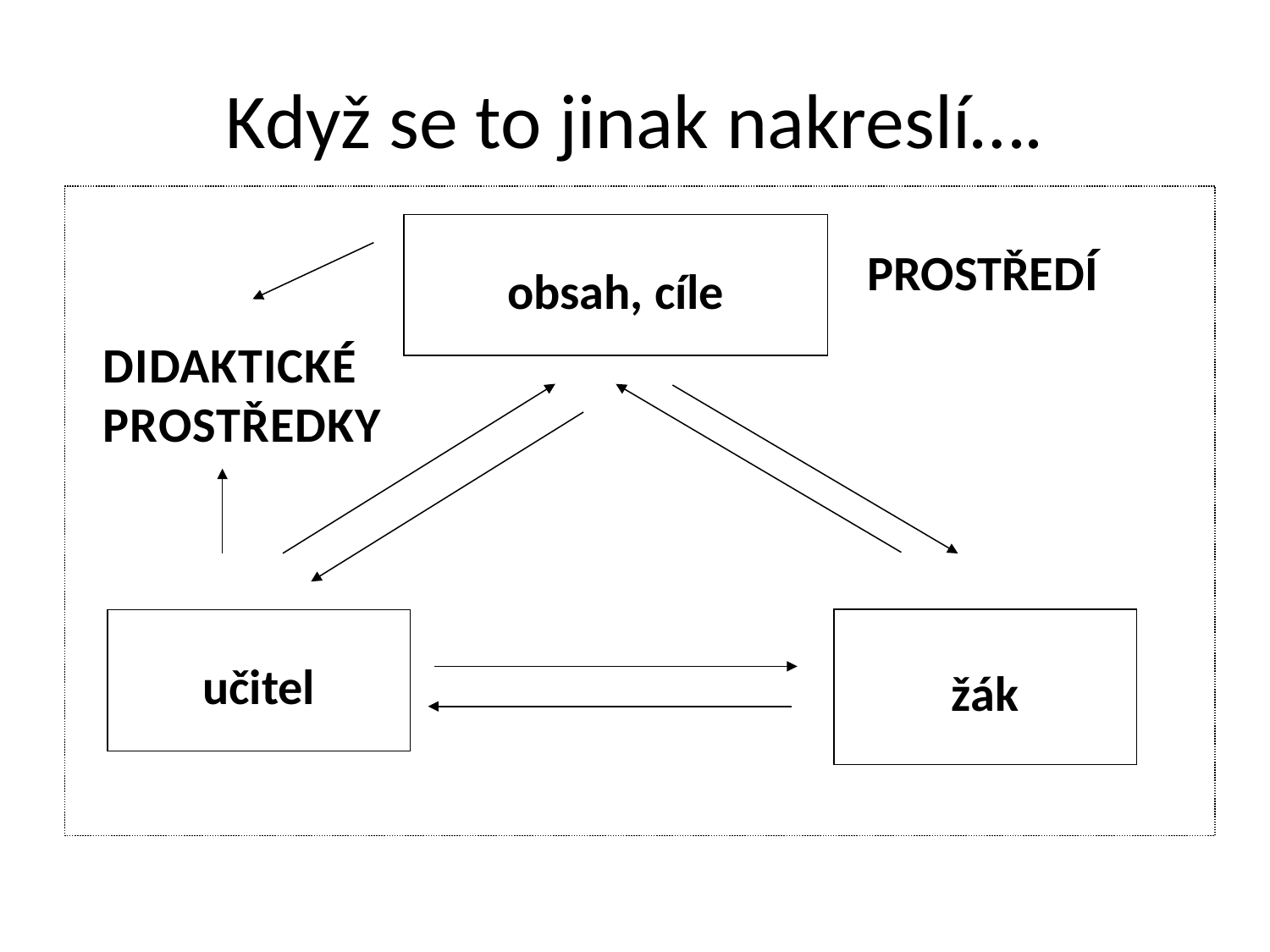

# Když se to jinak nakreslí….

obsah, cíle
PROSTŘEDÍ
DIDAKTICKÉ
PROSTŘEDKY
žák
učitel